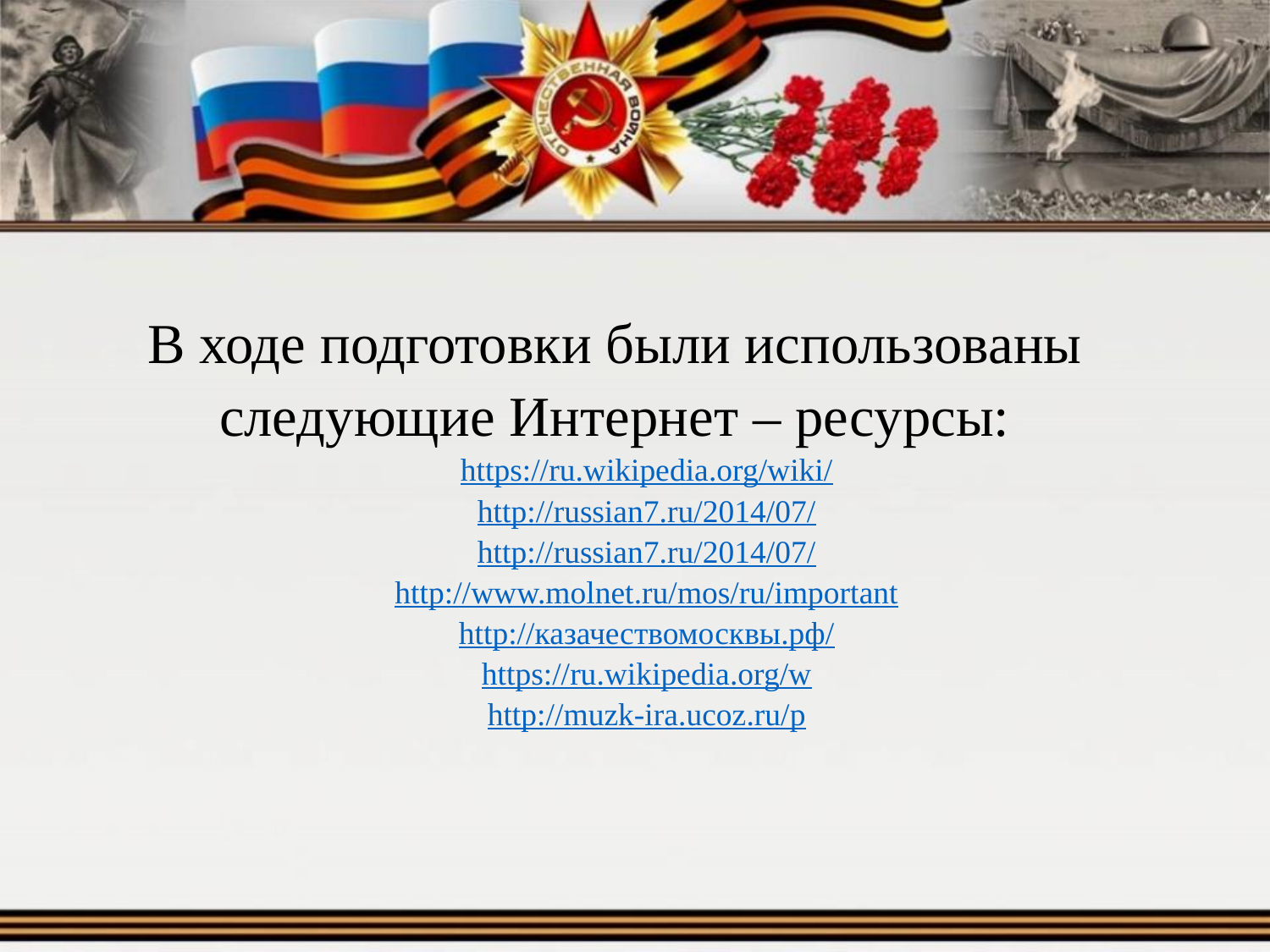

В ходе подготовки были использованы следующие Интернет – ресурсы:
https://ru.wikipedia.org/wiki/
http://russian7.ru/2014/07/
http://russian7.ru/2014/07/
http://www.molnet.ru/mos/ru/important
http://казачествомосквы.рф/
https://ru.wikipedia.org/w
http://muzk-ira.ucoz.ru/p